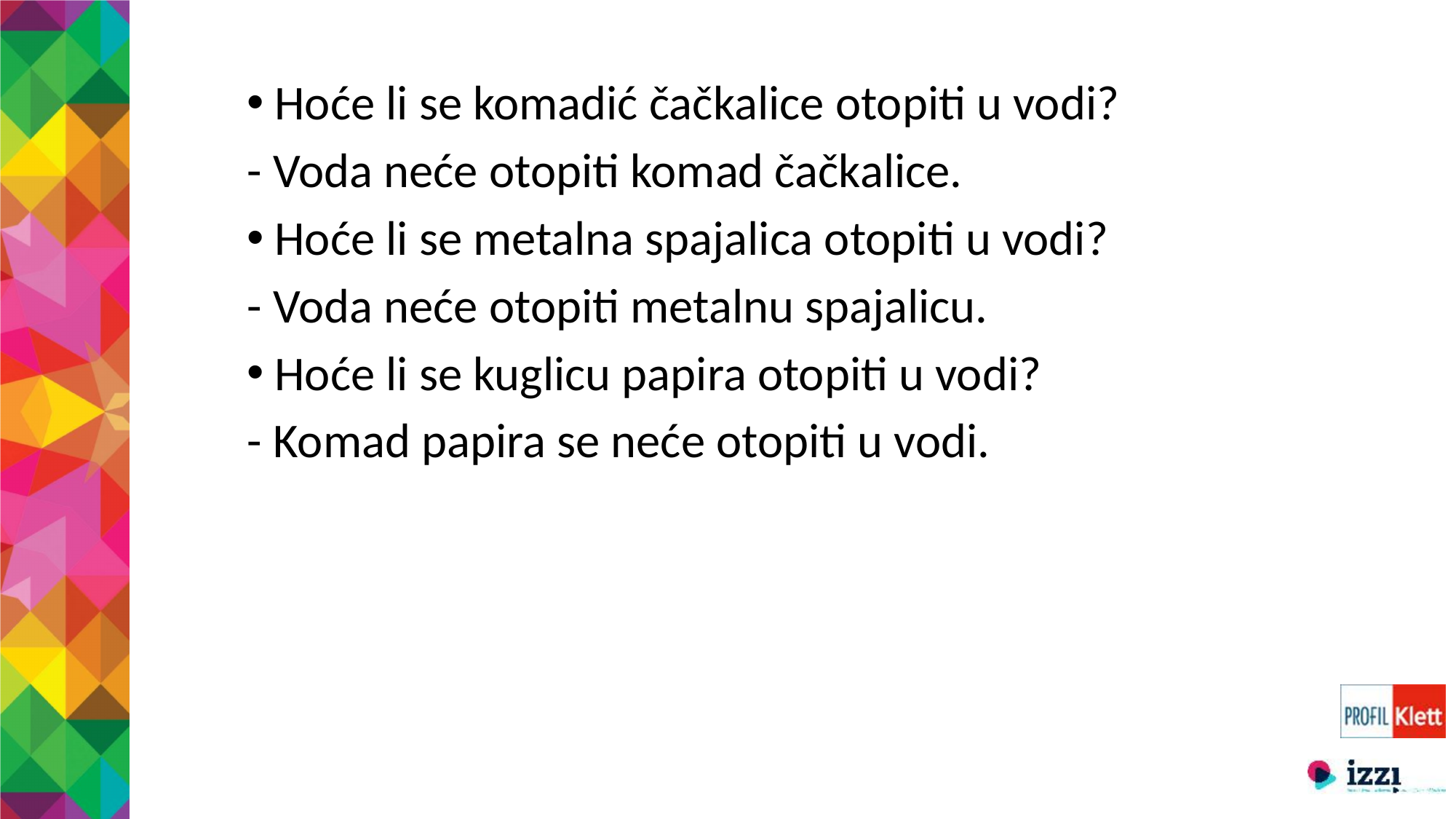

Hoće li se komadić čačkalice otopiti u vodi?
- Voda neće otopiti komad čačkalice.
Hoće li se metalna spajalica otopiti u vodi?
- Voda neće otopiti metalnu spajalicu.
Hoće li se kuglicu papira otopiti u vodi?
- Komad papira se neće otopiti u vodi.